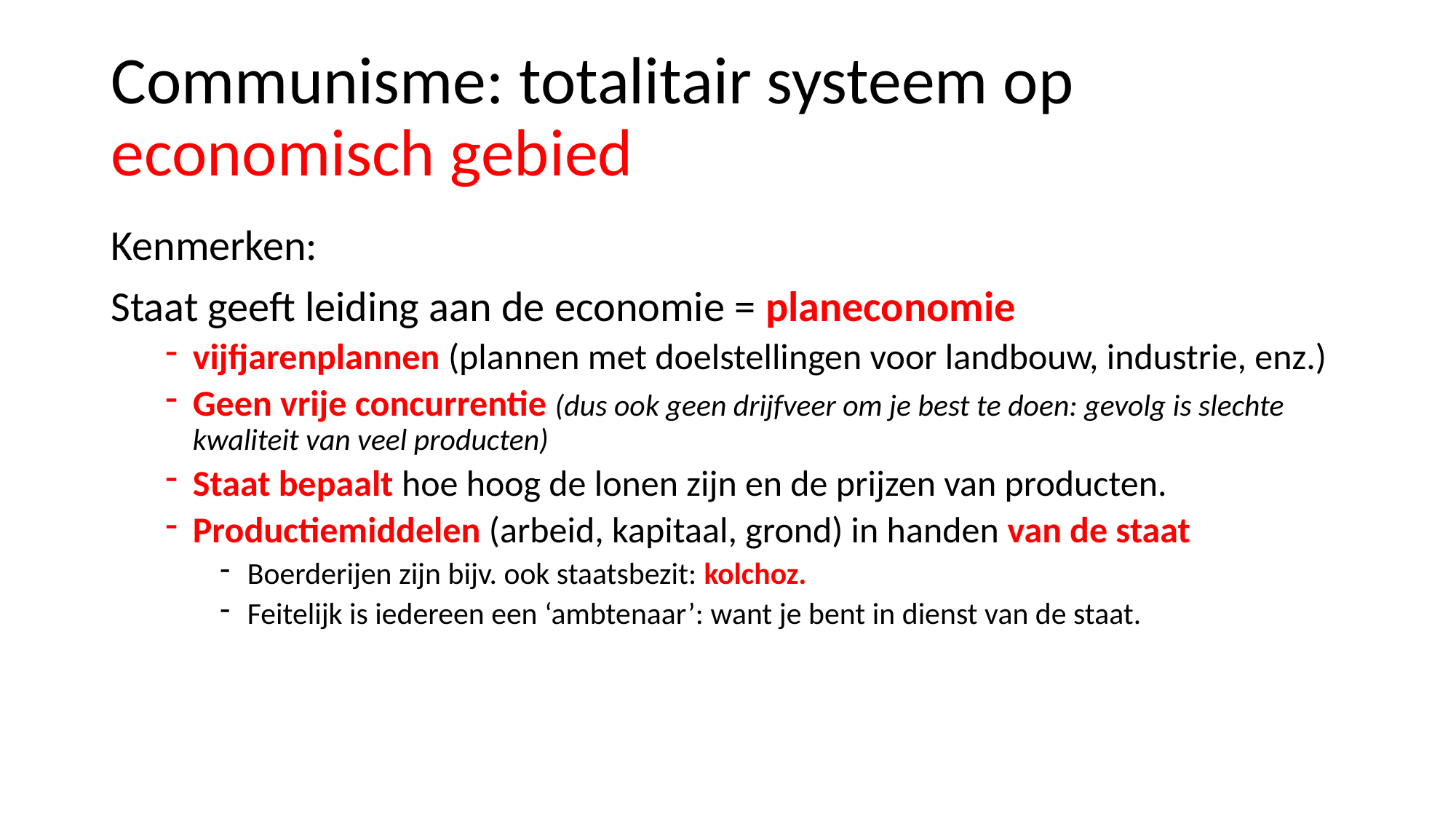

# Communisme: totalitair systeem op economisch gebied
Kenmerken:
Staat geeft leiding aan de economie = planeconomie
vijfjarenplannen (plannen met doelstellingen voor landbouw, industrie, enz.)
Geen vrije concurrentie (dus ook geen drijfveer om je best te doen: gevolg is slechte kwaliteit van veel producten)
Staat bepaalt hoe hoog de lonen zijn en de prijzen van producten.
Productiemiddelen (arbeid, kapitaal, grond) in handen van de staat
Boerderijen zijn bijv. ook staatsbezit: kolchoz.
Feitelijk is iedereen een ‘ambtenaar’: want je bent in dienst van de staat.